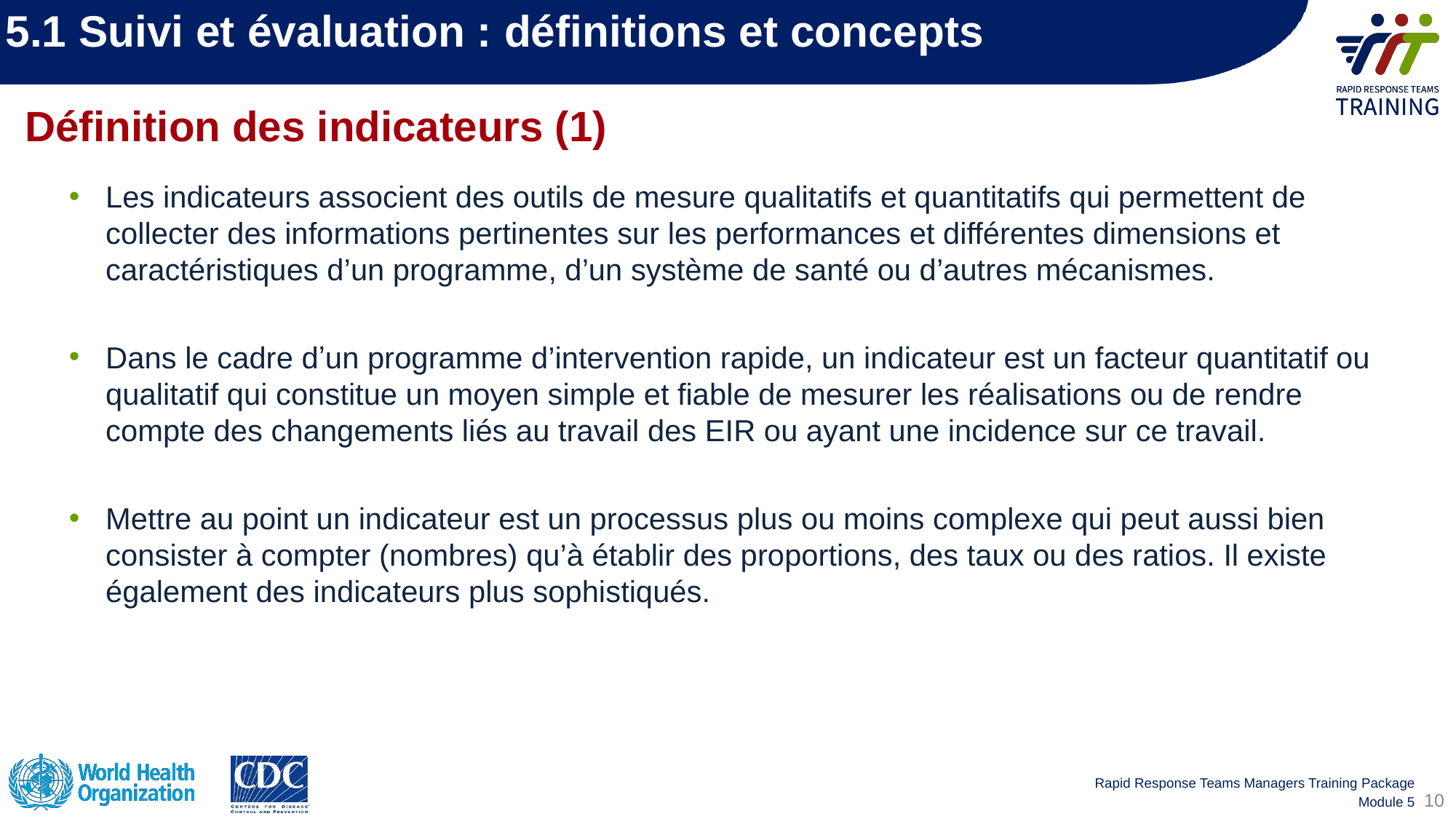

5.1 Suivi et évaluation : définitions et concepts

Définition des indicateurs (1)
Les indicateurs associent des outils de mesure qualitatifs et quantitatifs qui permettent de collecter des informations pertinentes sur les performances et différentes dimensions et caractéristiques d’un programme, d’un système de santé ou d’autres mécanismes.

Dans le cadre dʼun programme d’intervention rapide, un indicateur est un facteur quantitatif ou qualitatif qui constitue un moyen simple et fiable de mesurer les réalisations ou de rendre compte des changements liés au travail des EIR ou ayant une incidence sur ce travail.

Mettre au point un indicateur est un processus plus ou moins complexe qui peut aussi bien consister à compter (nombres) qu’à établir des proportions, des taux ou des ratios. Il existe également des indicateurs plus sophistiqués.

10